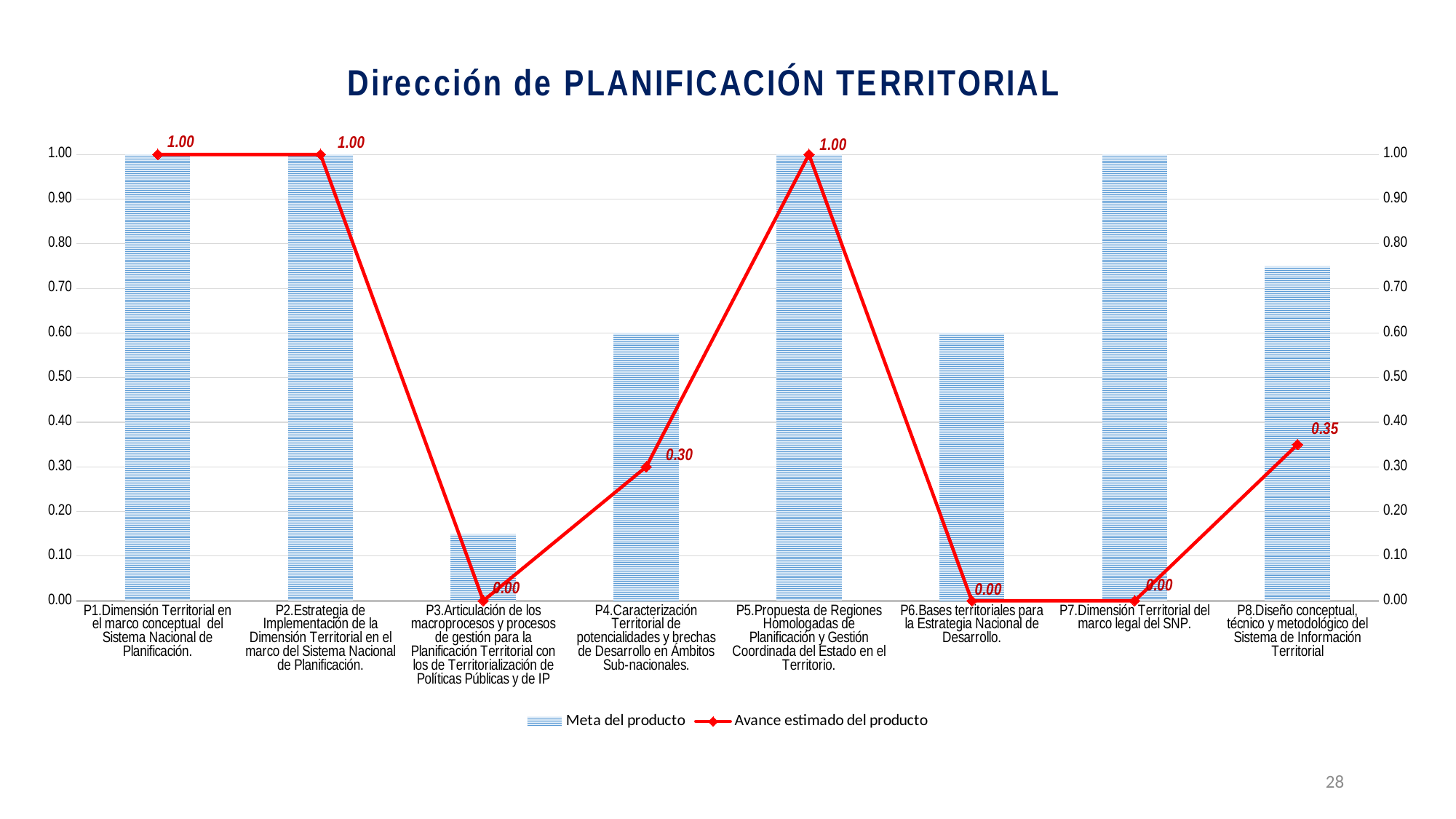

### Chart: Dirección de PLANIFICACIÓN TERRITORIAL

| Category |  |  |
|---|---|---|
| P1.Dimensión Territorial en el marco conceptual  del Sistema Nacional de Planificación. | 1.0 | 1.0 |
| P2.Estrategia de Implementación de la Dimensión Territorial en el marco del Sistema Nacional de Planificación. | 1.0 | 1.0 |
| P3.Articulación de los macroprocesos y procesos de gestión para la Planificación Territorial con los de Territorialización de Políticas Públicas y de IP | 0.15 | 0.0 |
| P4.Caracterización Territorial de potencialidades y brechas de Desarrollo en Ámbitos Sub-nacionales. | 0.6 | 0.3 |
| P5.Propuesta de Regiones Homologadas de Planificación y Gestión Coordinada del Estado en el Territorio. | 1.0 | 1.0 |
| P6.Bases territoriales para la Estrategia Nacional de Desarrollo. | 0.6 | 0.0 |
| P7.Dimensión Territorial del marco legal del SNP. | 1.0 | 0.0 |
| P8.Diseño conceptual, técnico y metodológico del Sistema de Información Territorial | 0.75 | 0.35 |
28